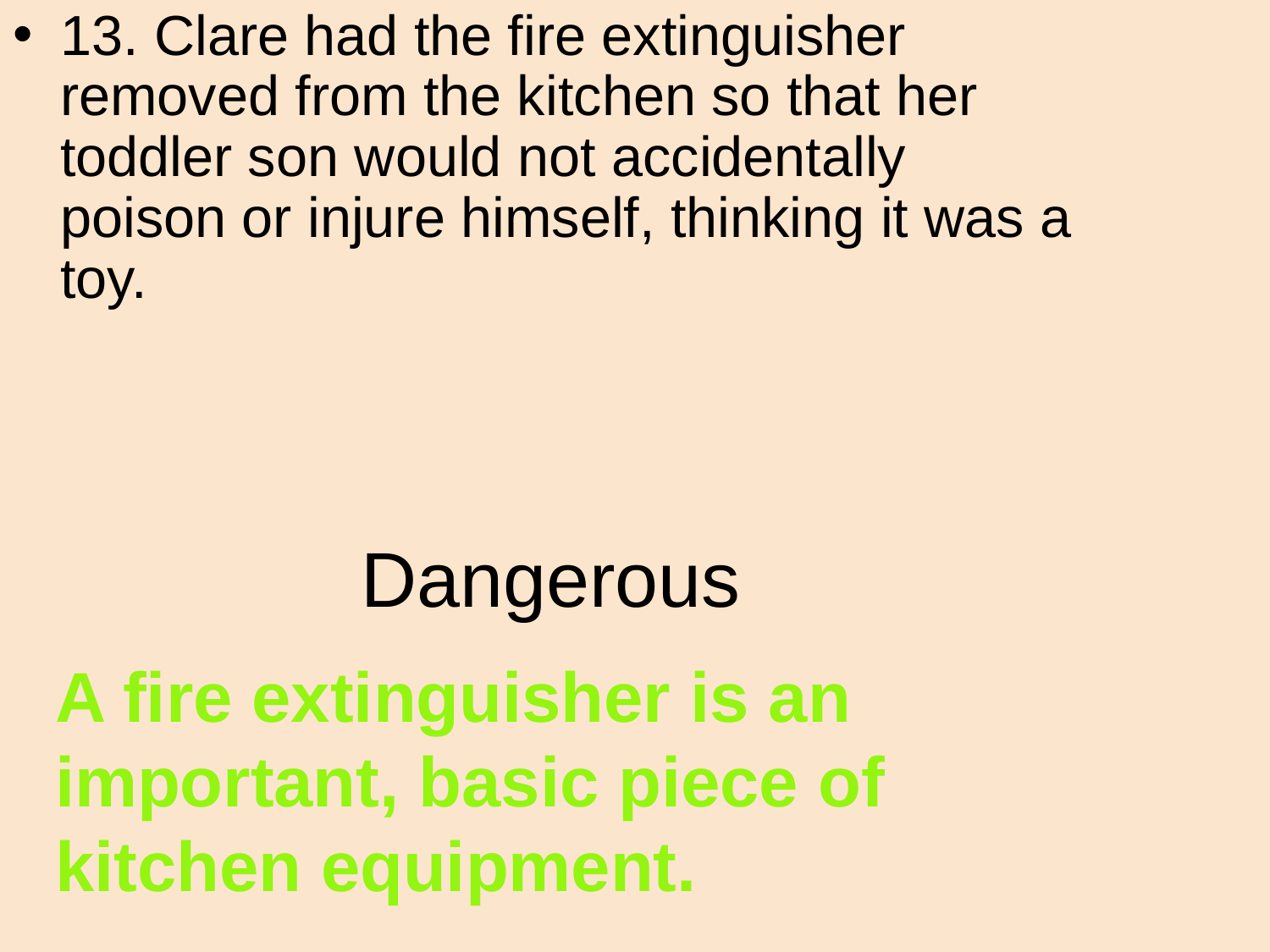

13. Clare had the fire extinguisher removed from the kitchen so that her toddler son would not accidentally poison or injure himself, thinking it was a toy.
# Dangerous
A fire extinguisher is an important, basic piece of kitchen equipment.